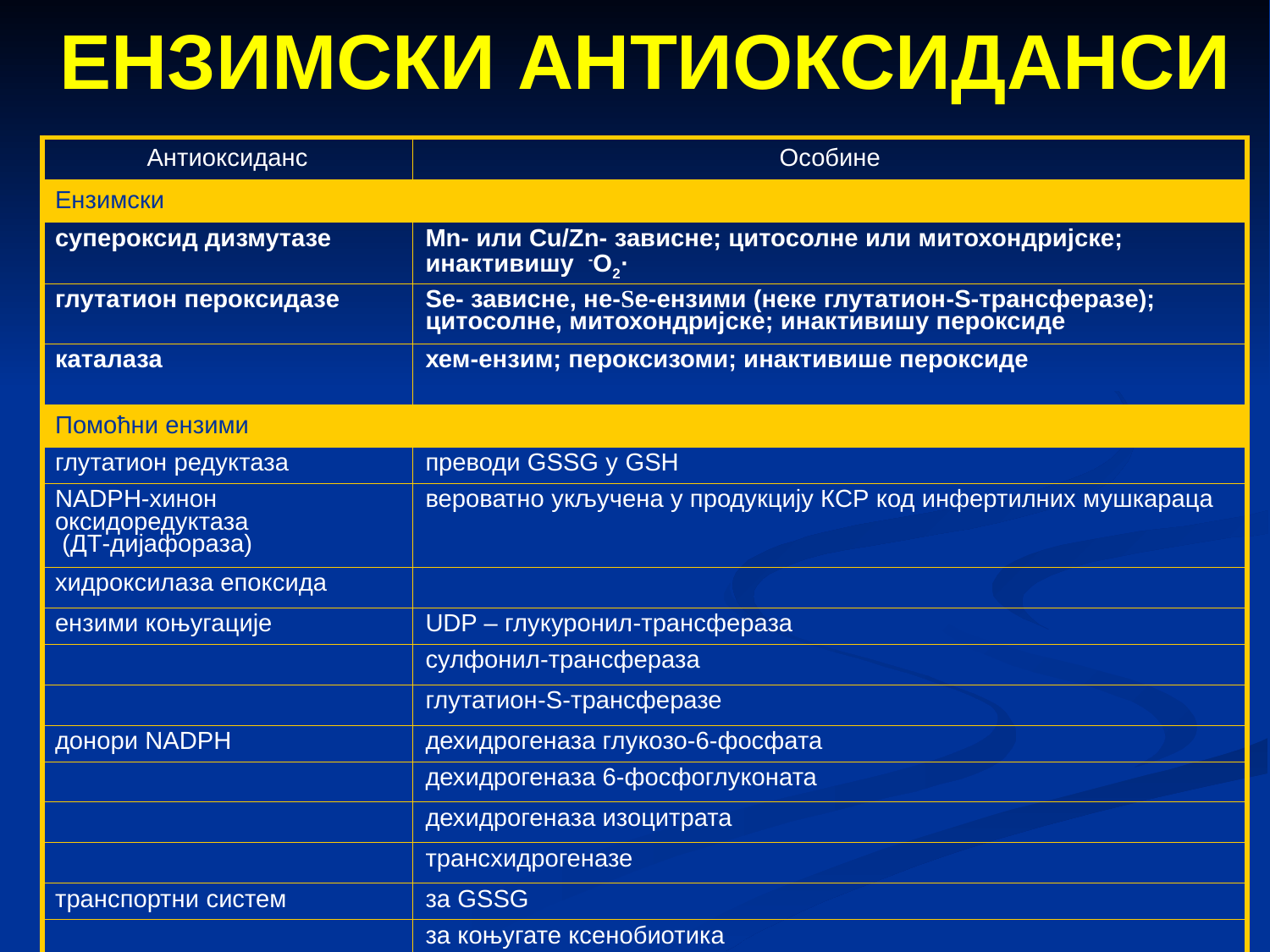

# ЕНЗИМСКИ АНТИОКСИДАНСИ
| Антиоксиданс | Особине |
| --- | --- |
| Ензимски |  |
| супероксид дизмутазе | Mn- или Cu/Zn- зависне; цитосолне или митохондријске; инактивишу -O2· |
| глутатион пероксидазе | Se- зависне, не-Sе-ензими (неке глутатион-S-трансферазе); цитосолне, митохондријске; инактивишу пероксиде |
| каталаза | хем-ензим; пероксизоми; инактивише пероксиде |
| Помоћни ензими |  |
| глутатион редуктаза | преводи GSSG у GSH |
| NADPH-хинон оксидоредуктаза (ДТ-дијафораза) | вероватно укључена у продукцију КСР код инфертилних мушкараца |
| хидроксилаза епоксида |  |
| ензими коњугације | UDP – глукуронил-трансфераза |
|  | сулфонил-трансфераза |
|  | глутатион-S-трансферазе |
| донори NADPH | дехидрогеназа глукозо-6-фосфата |
|  | дехидрогеназа 6-фосфоглуконата |
|  | дехидрогеназа изоцитрата |
|  | трансхидрогеназе |
| транспортни систем | за GSSG |
|  | за коњугате ксенобиотика |